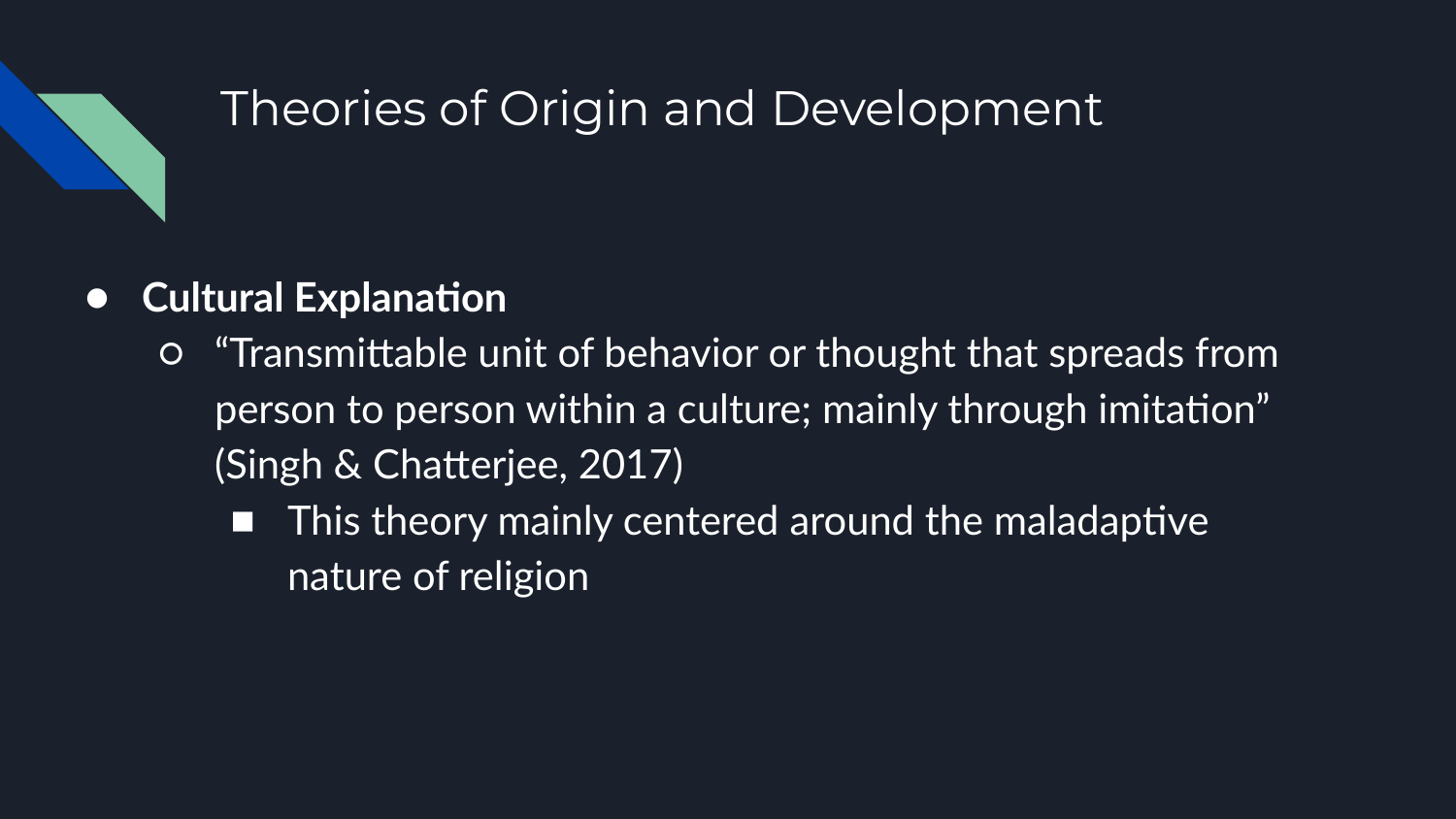

# Theories of Origin and Development
Cultural Explanation
“Transmittable unit of behavior or thought that spreads from person to person within a culture; mainly through imitation” (Singh & Chatterjee, 2017)
This theory mainly centered around the maladaptive nature of religion